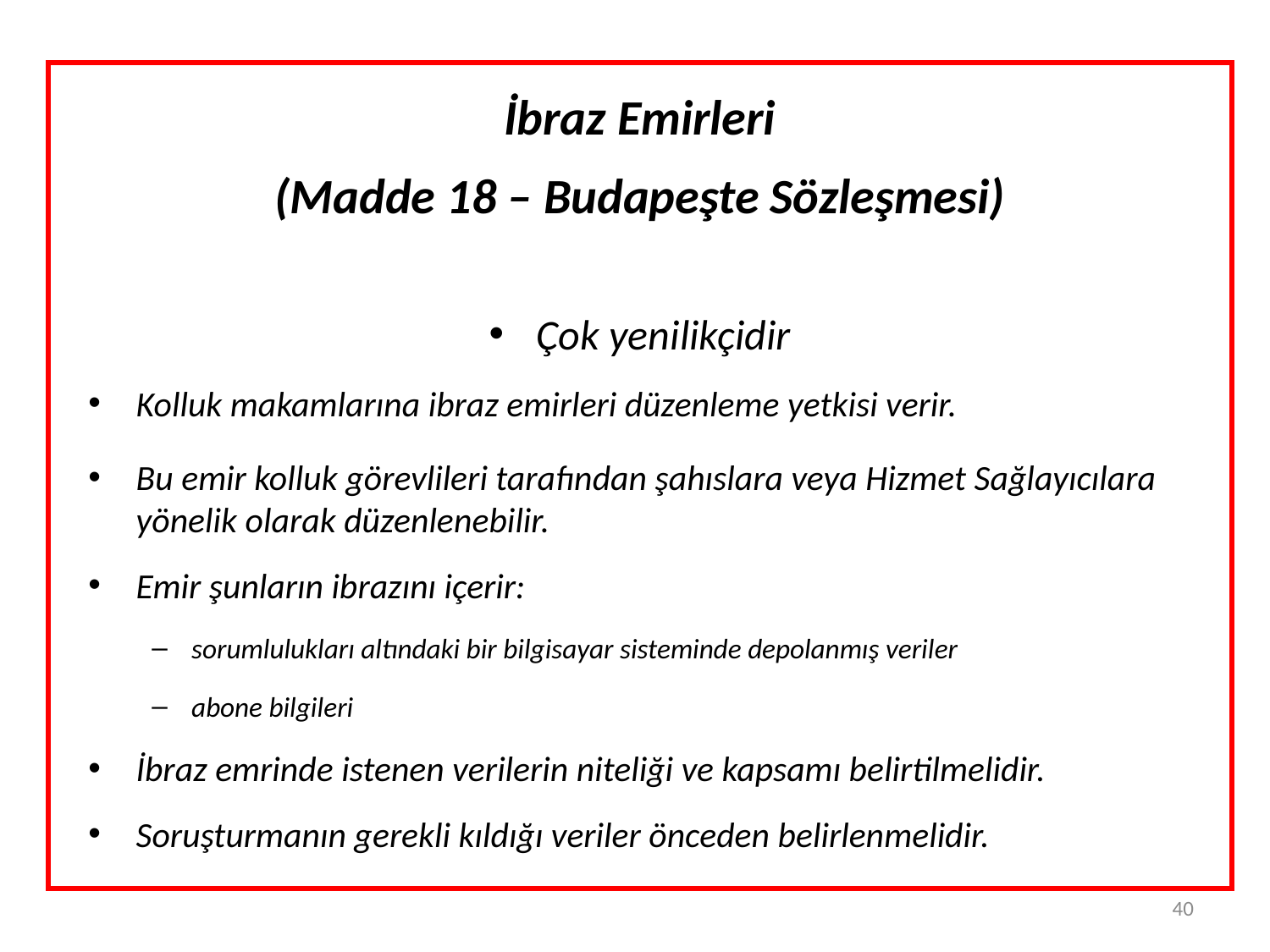

İbraz Emirleri
(Madde 18 – Budapeşte Sözleşmesi)

Çok yenilikçidir
Kolluk makamlarına ibraz emirleri düzenleme yetkisi verir.
Bu emir kolluk görevlileri tarafından şahıslara veya Hizmet Sağlayıcılara yönelik olarak düzenlenebilir.
Emir şunların ibrazını içerir:
sorumlulukları altındaki bir bilgisayar sisteminde depolanmış veriler
abone bilgileri
İbraz emrinde istenen verilerin niteliği ve kapsamı belirtilmelidir.
Soruşturmanın gerekli kıldığı veriler önceden belirlenmelidir.
40